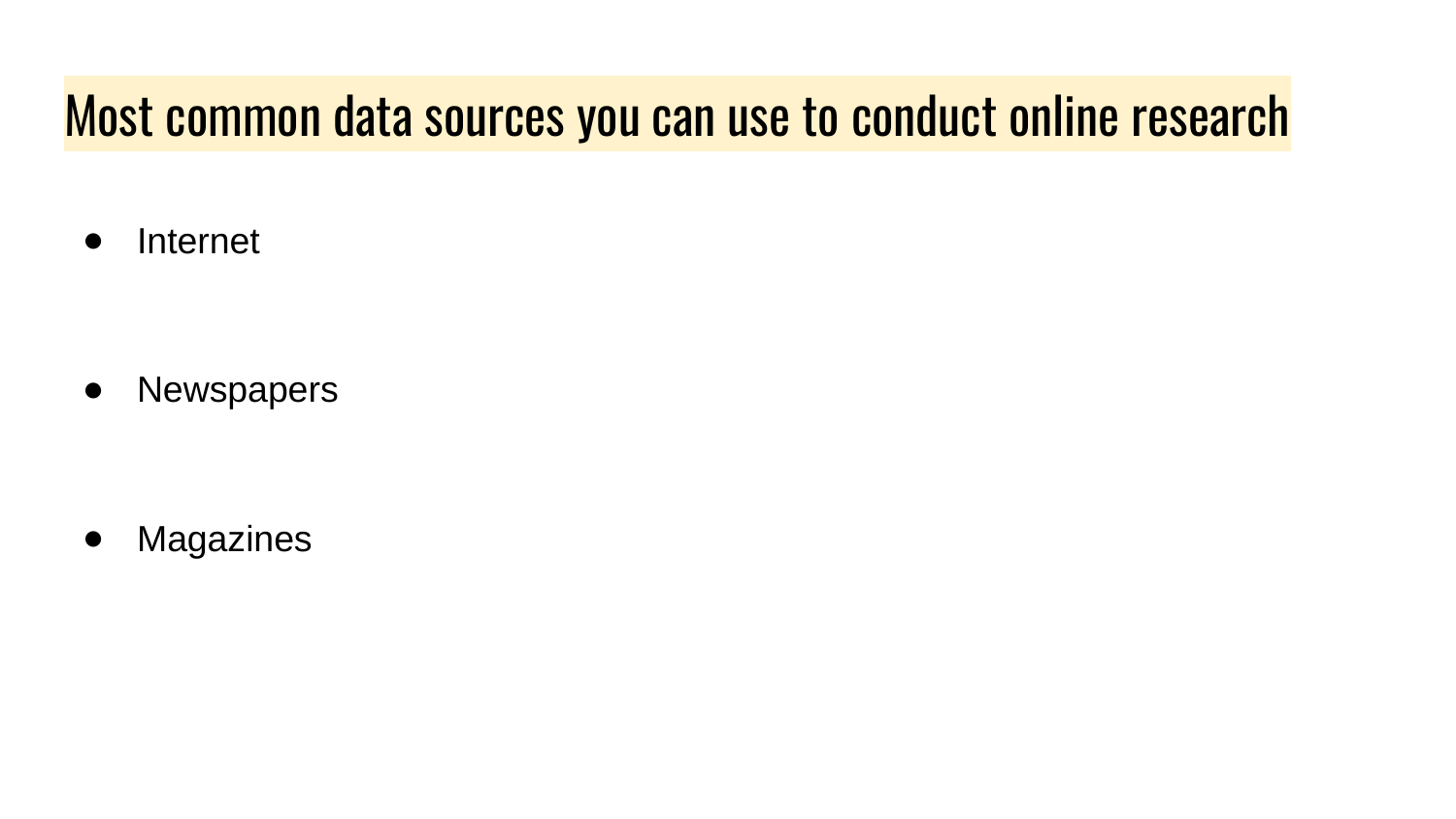

# Most common data sources you can use to conduct online research
Internet

Newspapers

Magazines